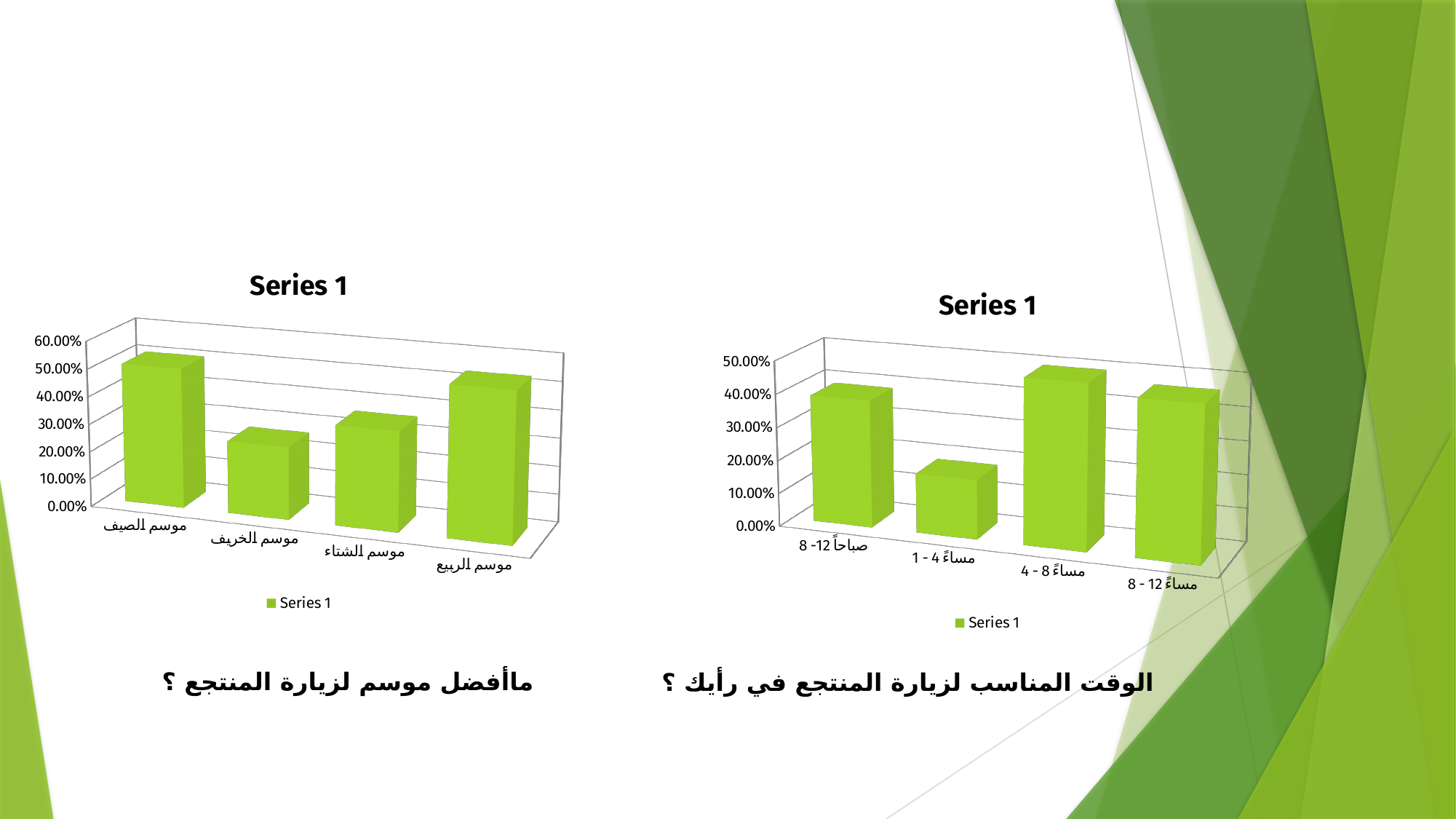

#

[unsupported chart]

ماأفضل موسم لزيارة المنتجع ؟

[unsupported chart]

الوقت المناسب لزيارة المنتجع في رأيك ؟